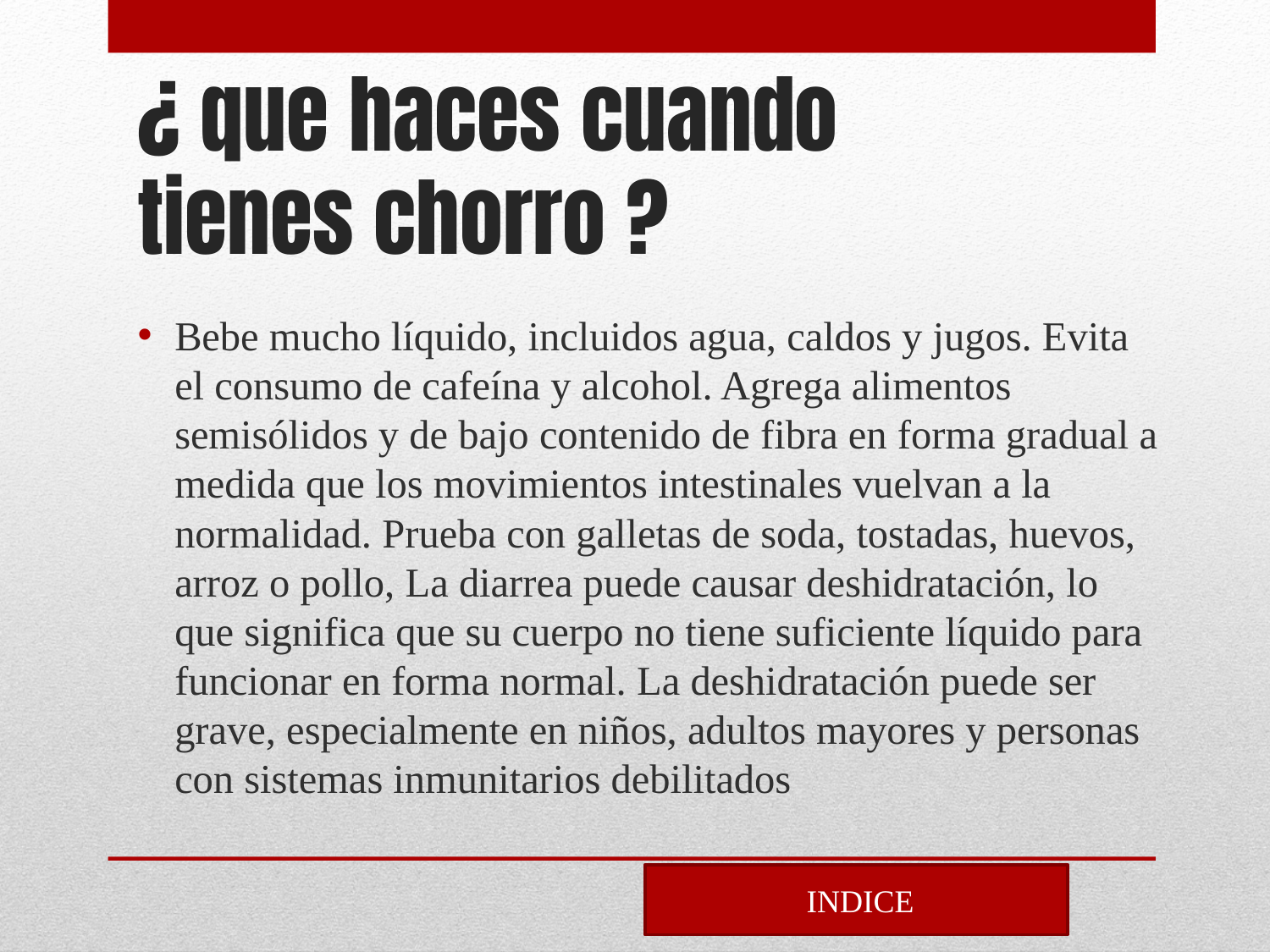

# ¿ que haces cuando tienes chorro ?
Bebe mucho líquido, incluidos agua, caldos y jugos. Evita el consumo de cafeína y alcohol. Agrega alimentos semisólidos y de bajo contenido de fibra en forma gradual a medida que los movimientos intestinales vuelvan a la normalidad. Prueba con galletas de soda, tostadas, huevos, arroz o pollo, La diarrea puede causar deshidratación, lo que significa que su cuerpo no tiene suficiente líquido para funcionar en forma normal. La deshidratación puede ser grave, especialmente en niños, adultos mayores y personas con sistemas inmunitarios debilitados
 INDICE